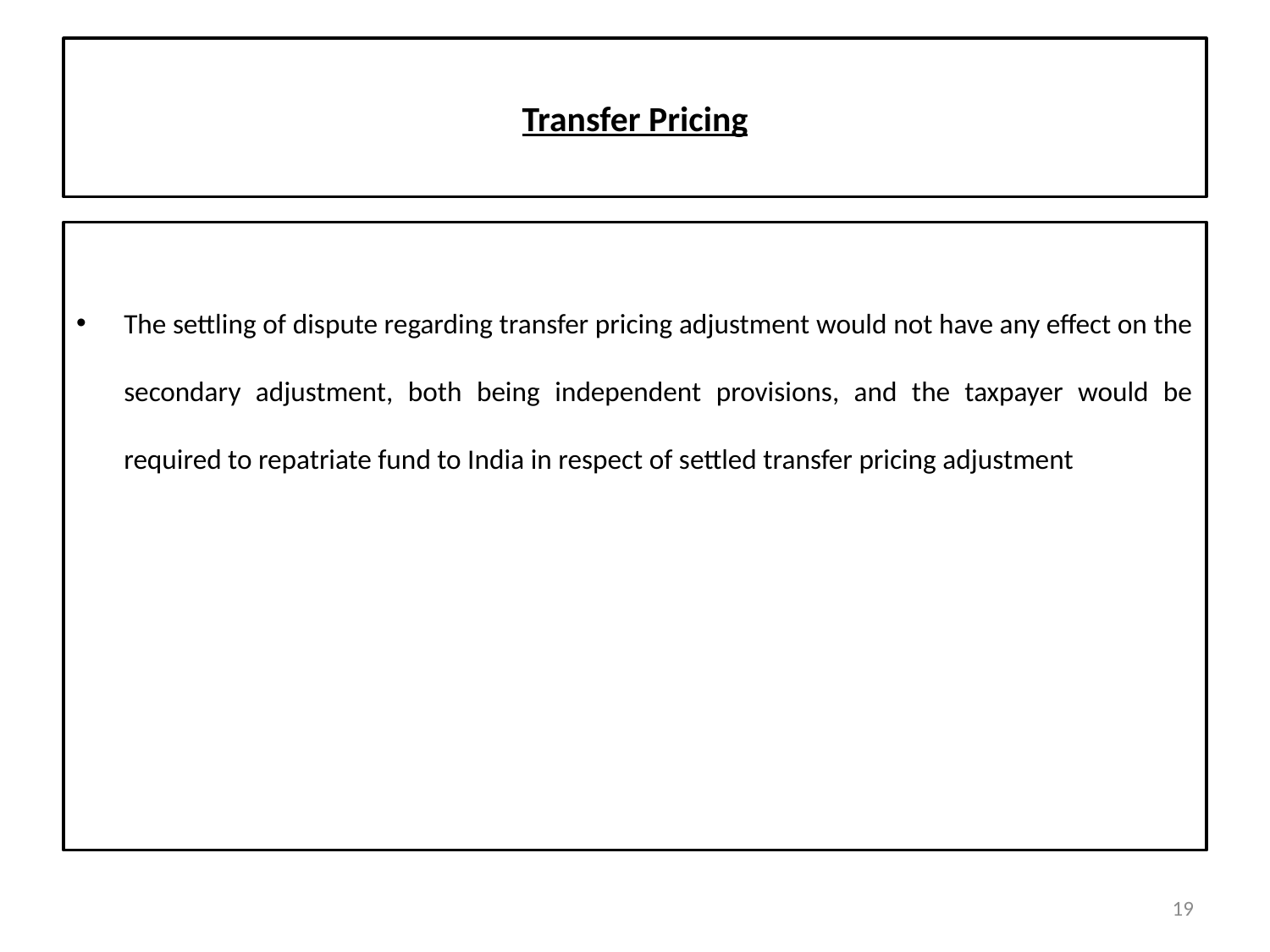

# Transfer Pricing

The settling of dispute regarding transfer pricing adjustment would not have any effect on the secondary adjustment, both being independent provisions, and the taxpayer would be required to repatriate fund to India in respect of settled transfer pricing adjustment
19